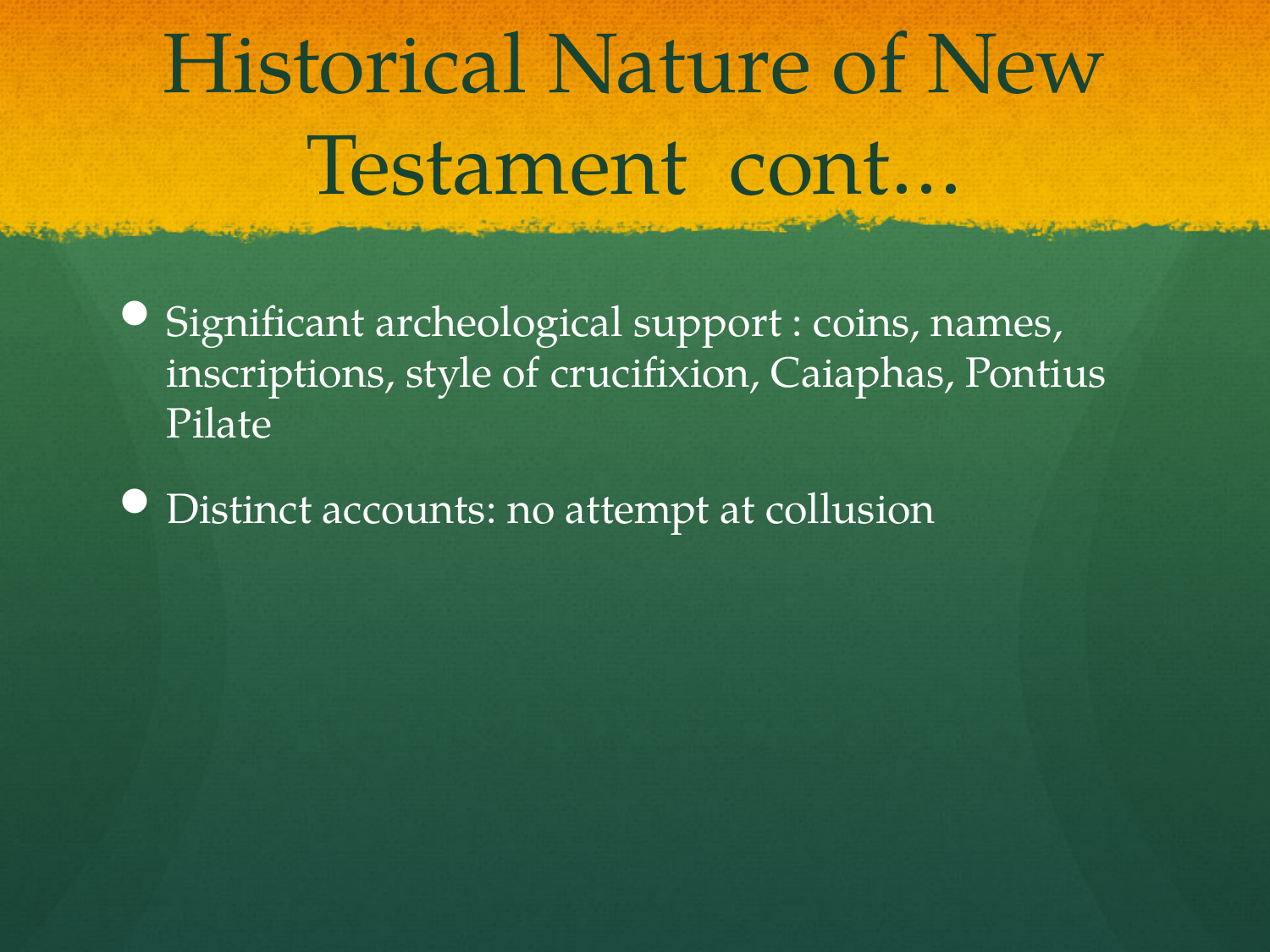

# Historical Nature of New Testament  cont…
Significant archeological support : coins, names, inscriptions, style of crucifixion, Caiaphas, Pontius Pilate
Distinct accounts: no attempt at collusion